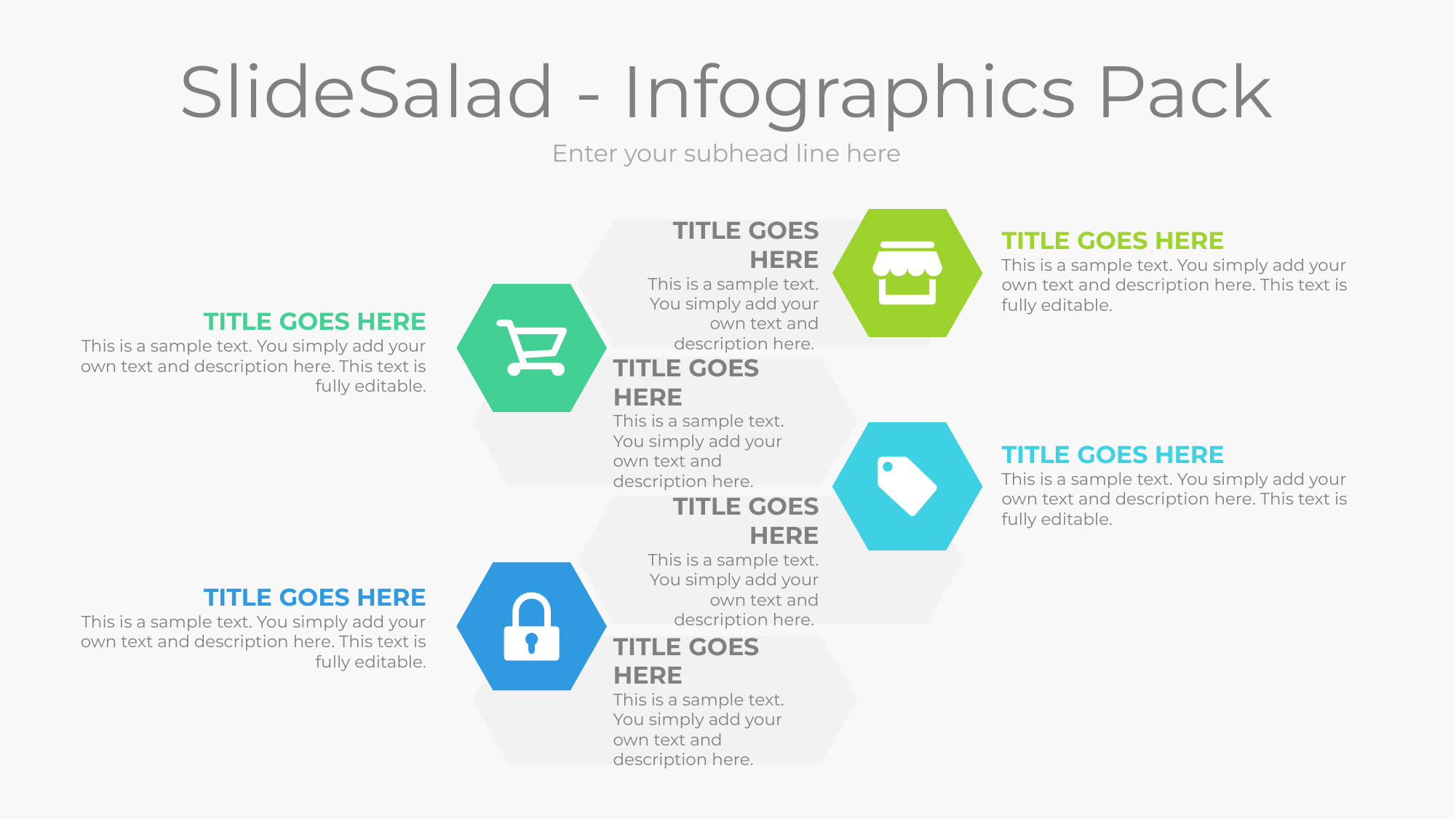

# SlideSalad - Infographics Pack
Enter your subhead line here

TITLE GOES HERE
This is a sample text. You simply add your own text and description here. This text is fully editable.
TITLE GOES HERE
This is a sample text. You simply add your own text and description here.

TITLE GOES HERE
This is a sample text. You simply add your own text and description here. This text is fully editable.

TITLE GOES HERE
This is a sample text. You simply add your own text and description here.

TITLE GOES HERE
This is a sample text. You simply add your own text and description here. This text is fully editable.

TITLE GOES HERE
This is a sample text. You simply add your own text and description here.

TITLE GOES HERE
This is a sample text. You simply add your own text and description here. This text is fully editable.

TITLE GOES HERE
This is a sample text. You simply add your own text and description here.